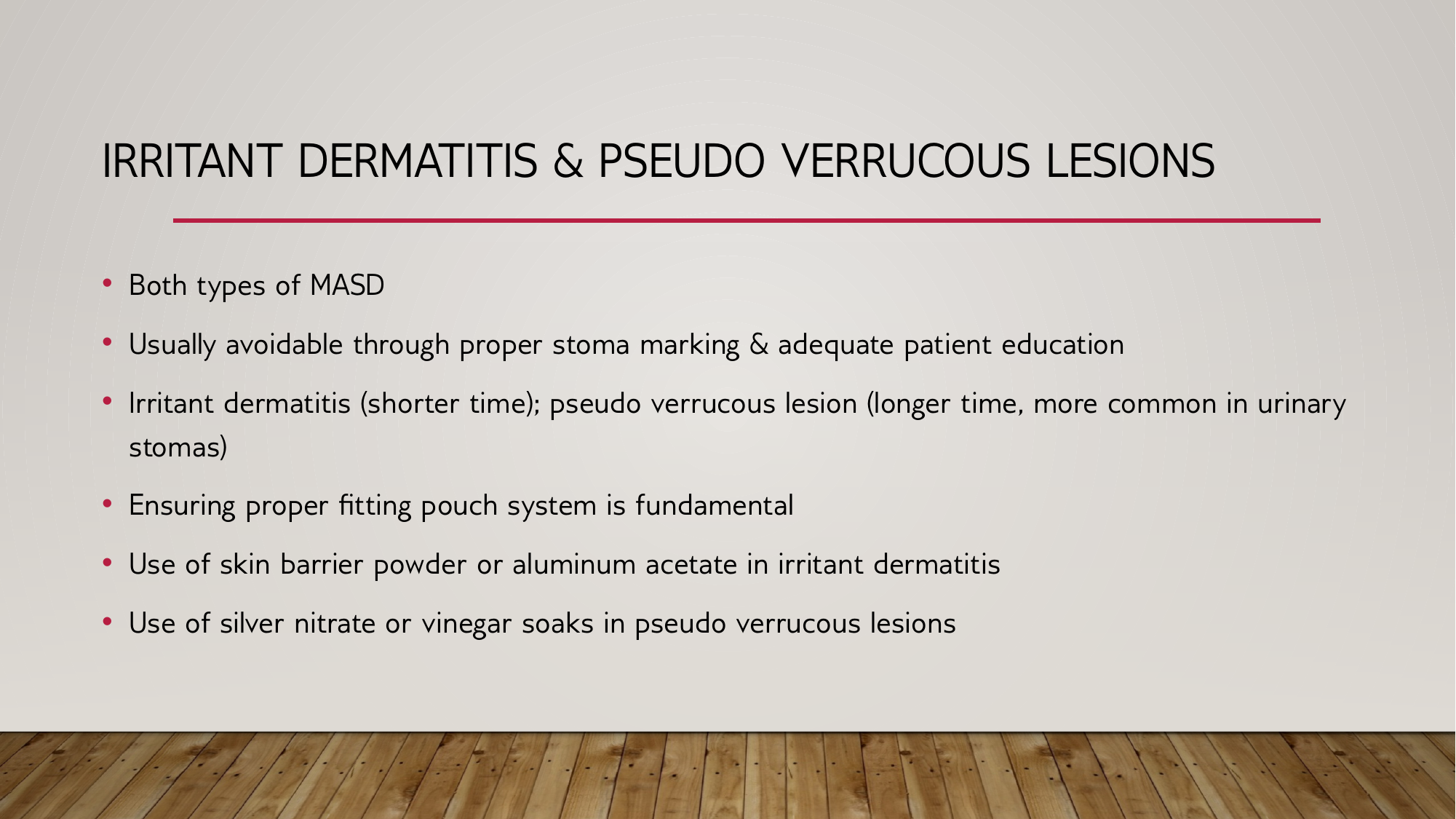

# Irritant dermatitis & pseudo verrucous lesions
Both types of MASD
Usually avoidable through proper stoma marking & adequate patient education
Irritant dermatitis (shorter time); pseudo verrucous lesion (longer time, more common in urinary stomas)
Ensuring proper fitting pouch system is fundamental
Use of skin barrier powder or aluminum acetate in irritant dermatitis
Use of silver nitrate or vinegar soaks in pseudo verrucous lesions